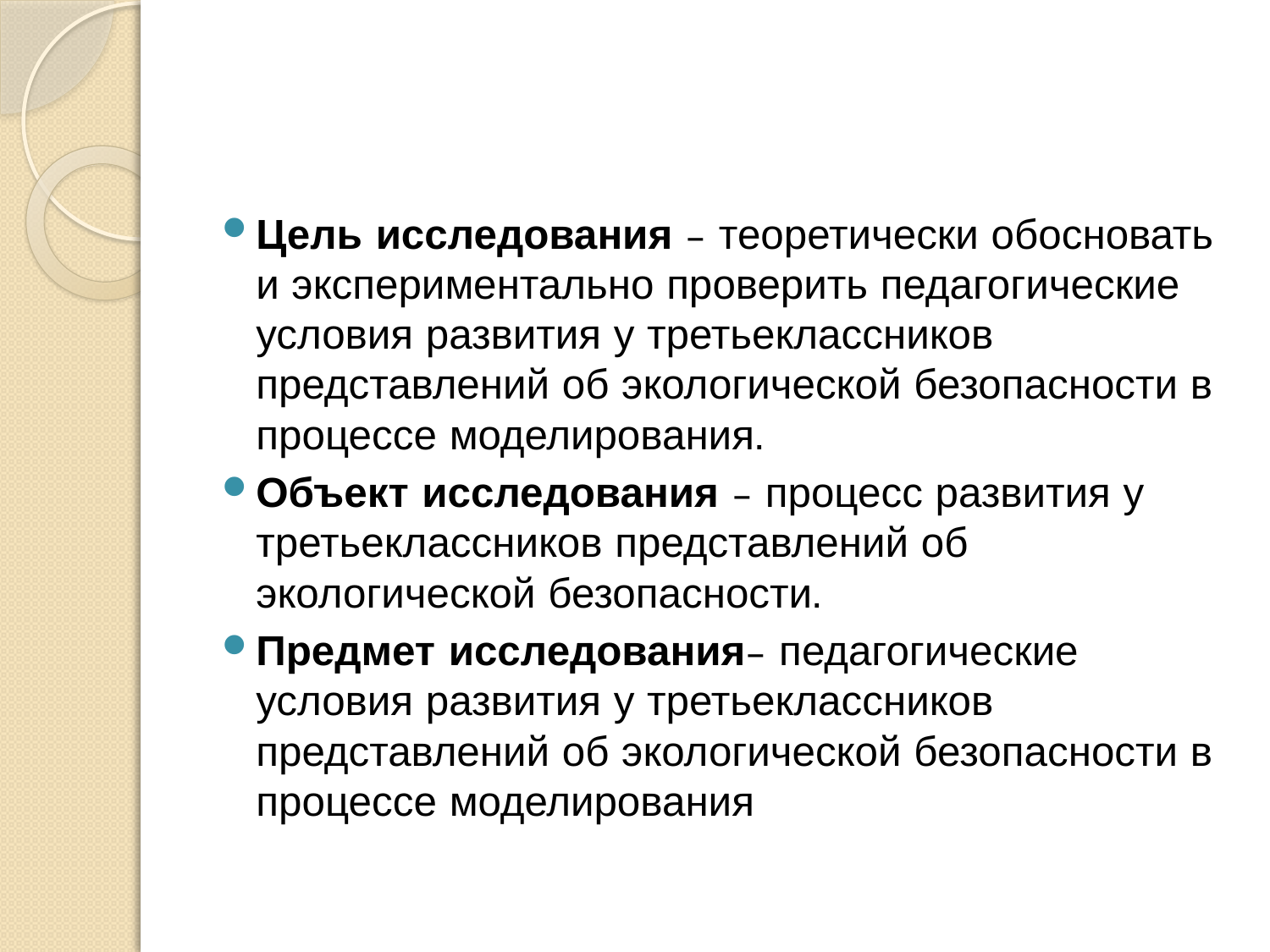

#
Цель исследования – теоретически обосновать и экспериментально проверить педагогические условия развития у третьеклассников представлений об экологической безопасности в процессе моделирования.
Объект исследования – процесс развития у третьеклассников представлений об экологической безопасности.
Предмет исследования– педагогические условия развития у третьеклассников представлений об экологической безопасности в процессе моделирования